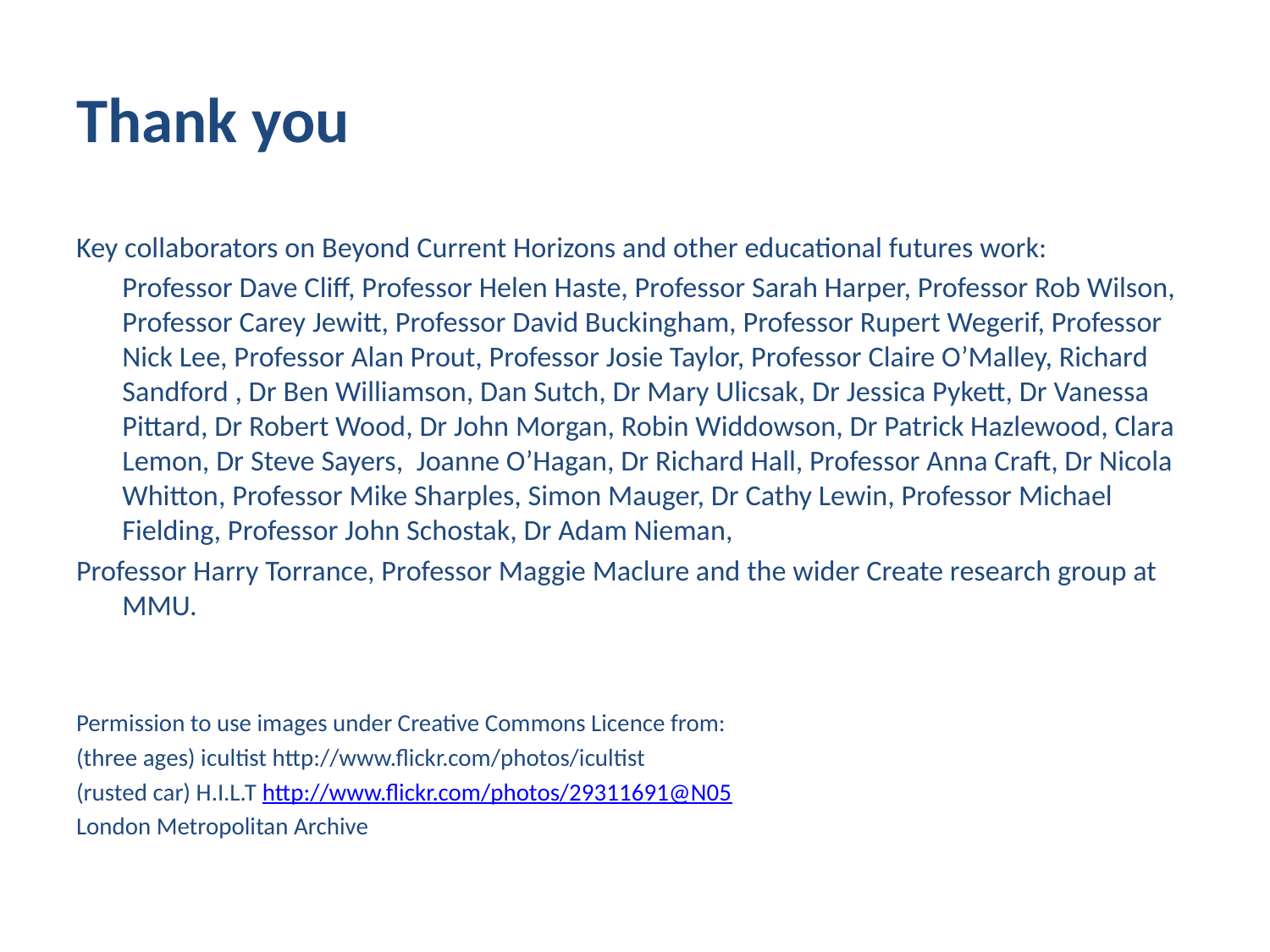

# Thank you
Key collaborators on Beyond Current Horizons and other educational futures work:
	Professor Dave Cliff, Professor Helen Haste, Professor Sarah Harper, Professor Rob Wilson, Professor Carey Jewitt, Professor David Buckingham, Professor Rupert Wegerif, Professor Nick Lee, Professor Alan Prout, Professor Josie Taylor, Professor Claire O’Malley, Richard Sandford , Dr Ben Williamson, Dan Sutch, Dr Mary Ulicsak, Dr Jessica Pykett, Dr Vanessa Pittard, Dr Robert Wood, Dr John Morgan, Robin Widdowson, Dr Patrick Hazlewood, Clara Lemon, Dr Steve Sayers,  Joanne O’Hagan, Dr Richard Hall, Professor Anna Craft, Dr Nicola Whitton, Professor Mike Sharples, Simon Mauger, Dr Cathy Lewin, Professor Michael Fielding, Professor John Schostak, Dr Adam Nieman,
Professor Harry Torrance, Professor Maggie Maclure and the wider Create research group at MMU.

Permission to use images under Creative Commons Licence from:
(three ages) icultist http://www.flickr.com/photos/icultist
(rusted car) H.I.L.T http://www.flickr.com/photos/29311691@N05
London Metropolitan Archive